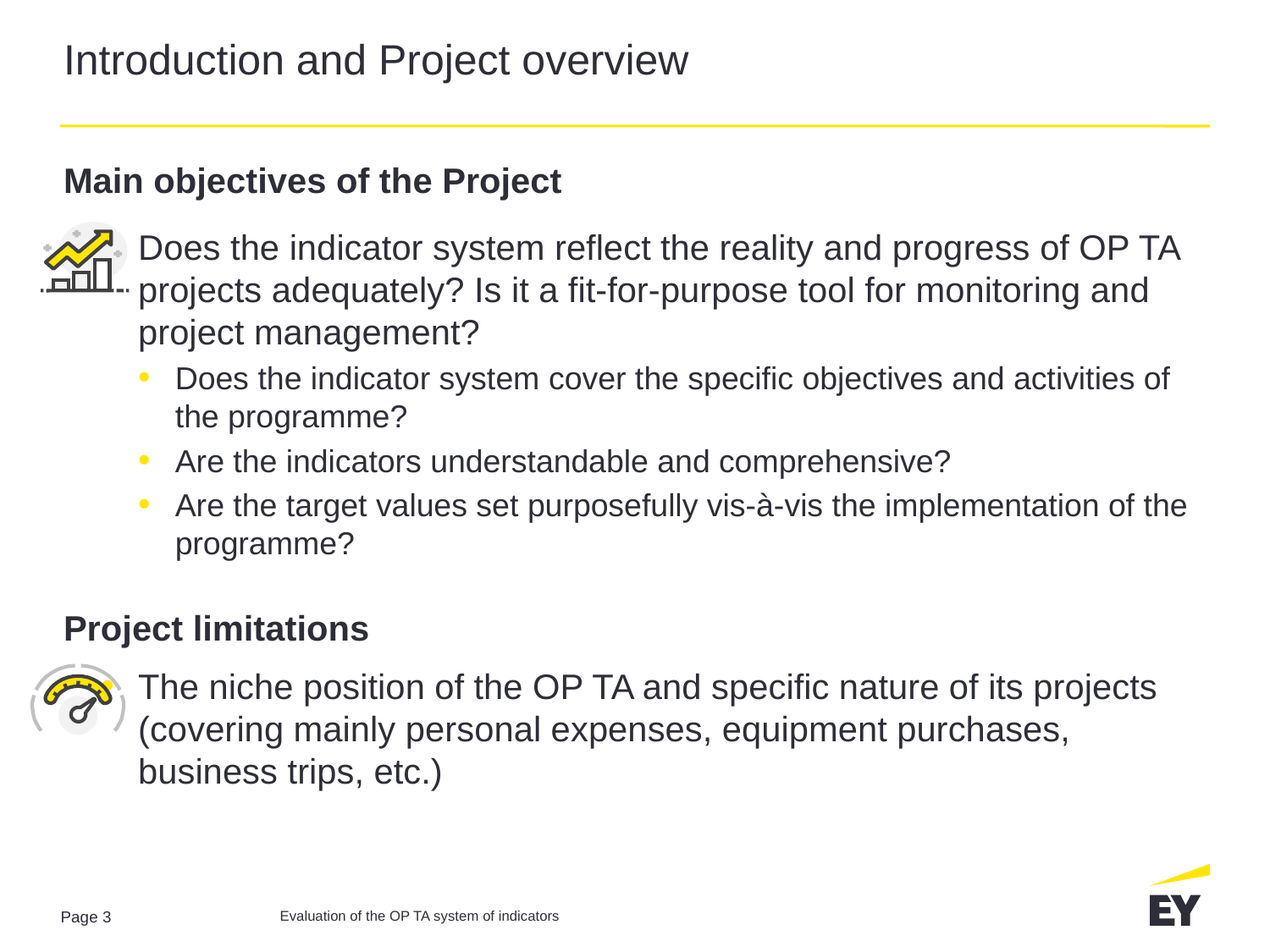

# Introduction and Project overview
Main objectives of the Project

Does the indicator system reflect the reality and progress of OP TA projects adequately? Is it a fit-for-purpose tool for monitoring and project management?
Does the indicator system cover the specific objectives and activities of the programme?
Are the indicators understandable and comprehensive?
Are the target values set purposefully vis-à-vis the implementation of the programme?

Project limitations

The niche position of the OP TA and specific nature of its projects (covering mainly personal expenses, equipment purchases, business trips, etc.)

Evaluation of the OP TA system of indicators